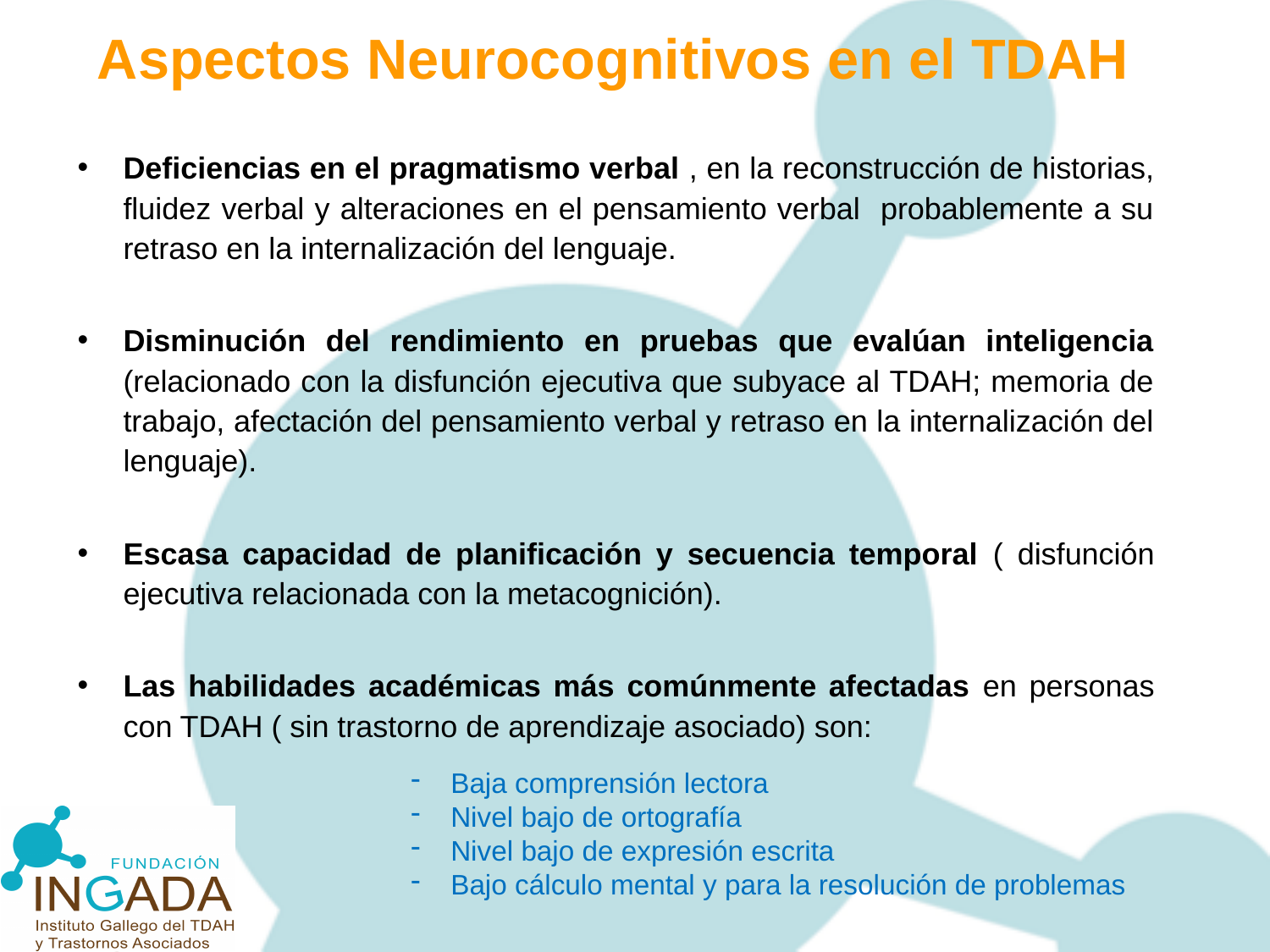

Aspectos Neurocognitivos en el TDAH

Deficiencias en el pragmatismo verbal , en la reconstrucción de historias, fluidez verbal y alteraciones en el pensamiento verbal  probablemente a su retraso en la internalización del lenguaje.

Disminución del rendimiento en pruebas que evalúan inteligencia (relacionado con la disfunción ejecutiva que subyace al TDAH; memoria de trabajo, afectación del pensamiento verbal y retraso en la internalización del lenguaje).

Escasa capacidad de planificación y secuencia temporal ( disfunción ejecutiva relacionada con la metacognición).

Las habilidades académicas más comúnmente afectadas en personas con TDAH ( sin trastorno de aprendizaje asociado) son:

Baja comprensión lectora
Nivel bajo de ortografía
Nivel bajo de expresión escrita
Bajo cálculo mental y para la resolución de problemas